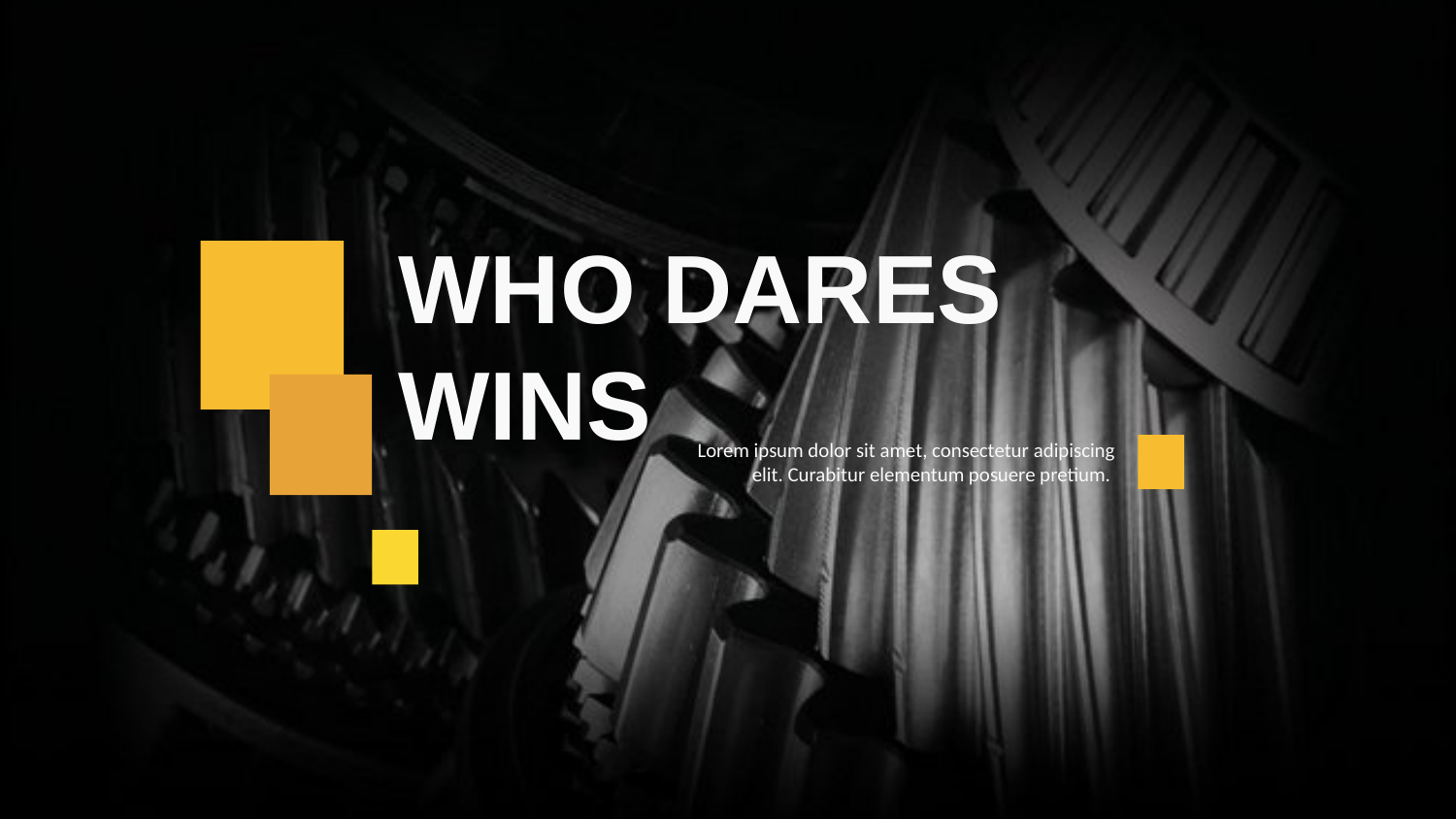

WHO DARES WINS

Lorem ipsum dolor sit amet, consectetur adipiscing elit. Curabitur elementum posuere pretium.